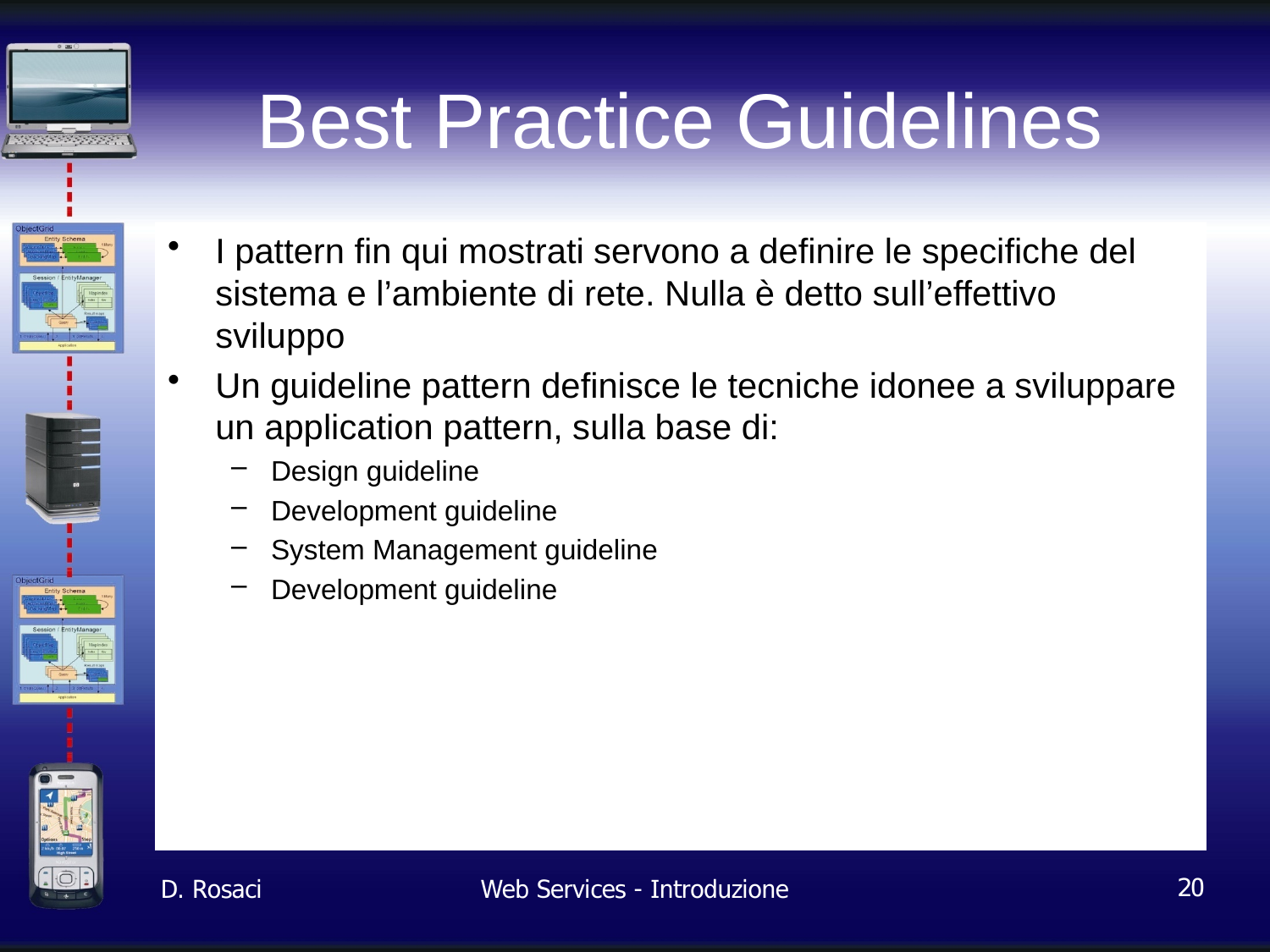

# Best Practice Guidelines
I pattern fin qui mostrati servono a definire le specifiche del sistema e l’ambiente di rete. Nulla è detto sull’effettivo sviluppo
Un guideline pattern definisce le tecniche idonee a sviluppare un application pattern, sulla base di:
Design guideline
Development guideline
System Management guideline
Development guideline
D. Rosaci
Web Services - Introduzione